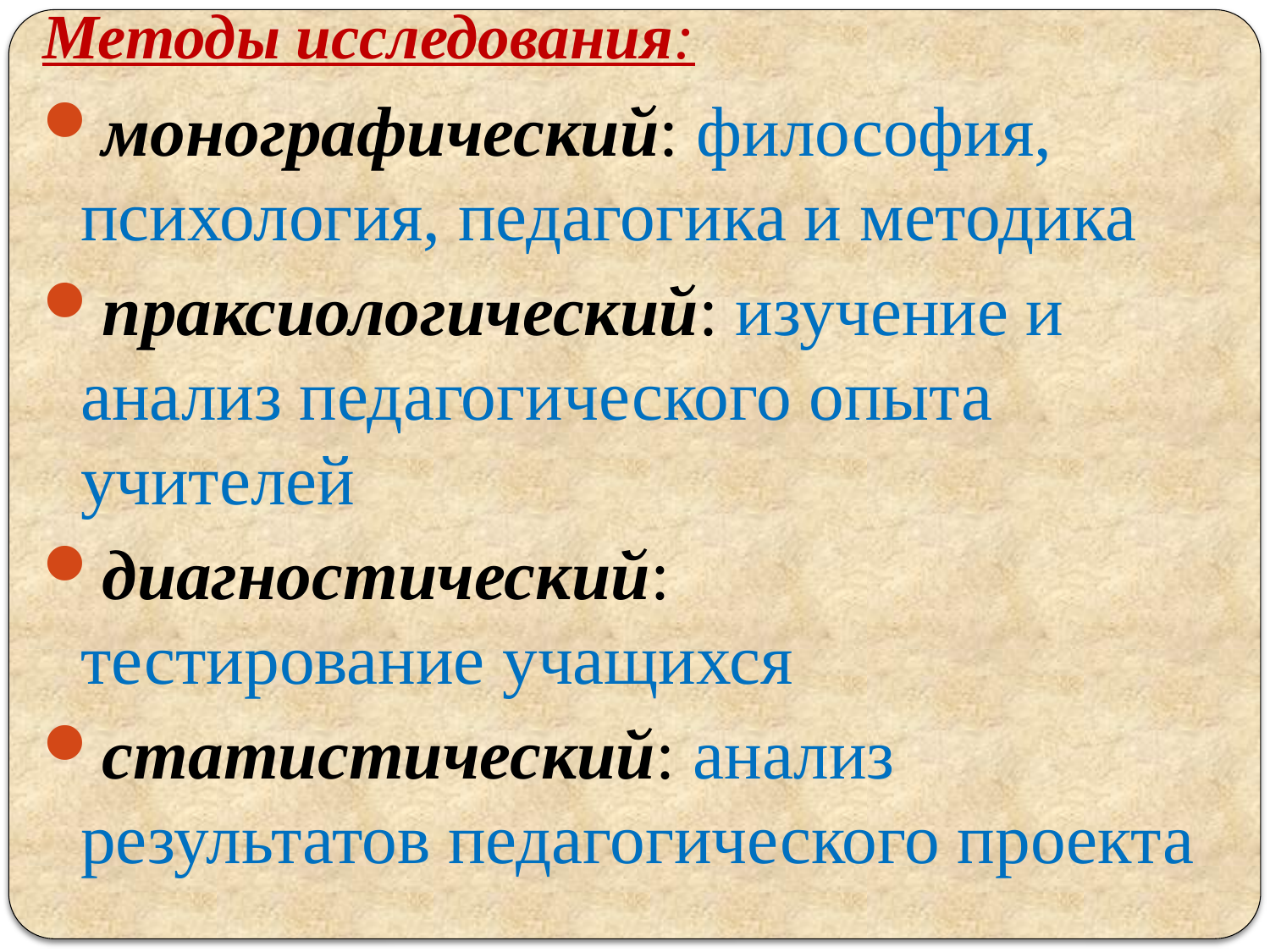

# Методы исследования:
монографический: философия, психология, педагогика и методика
праксиологический: изучение и анализ педагогического опыта учителей
диагностический: тестирование учащихся
статистический: анализ результатов педагогического проекта